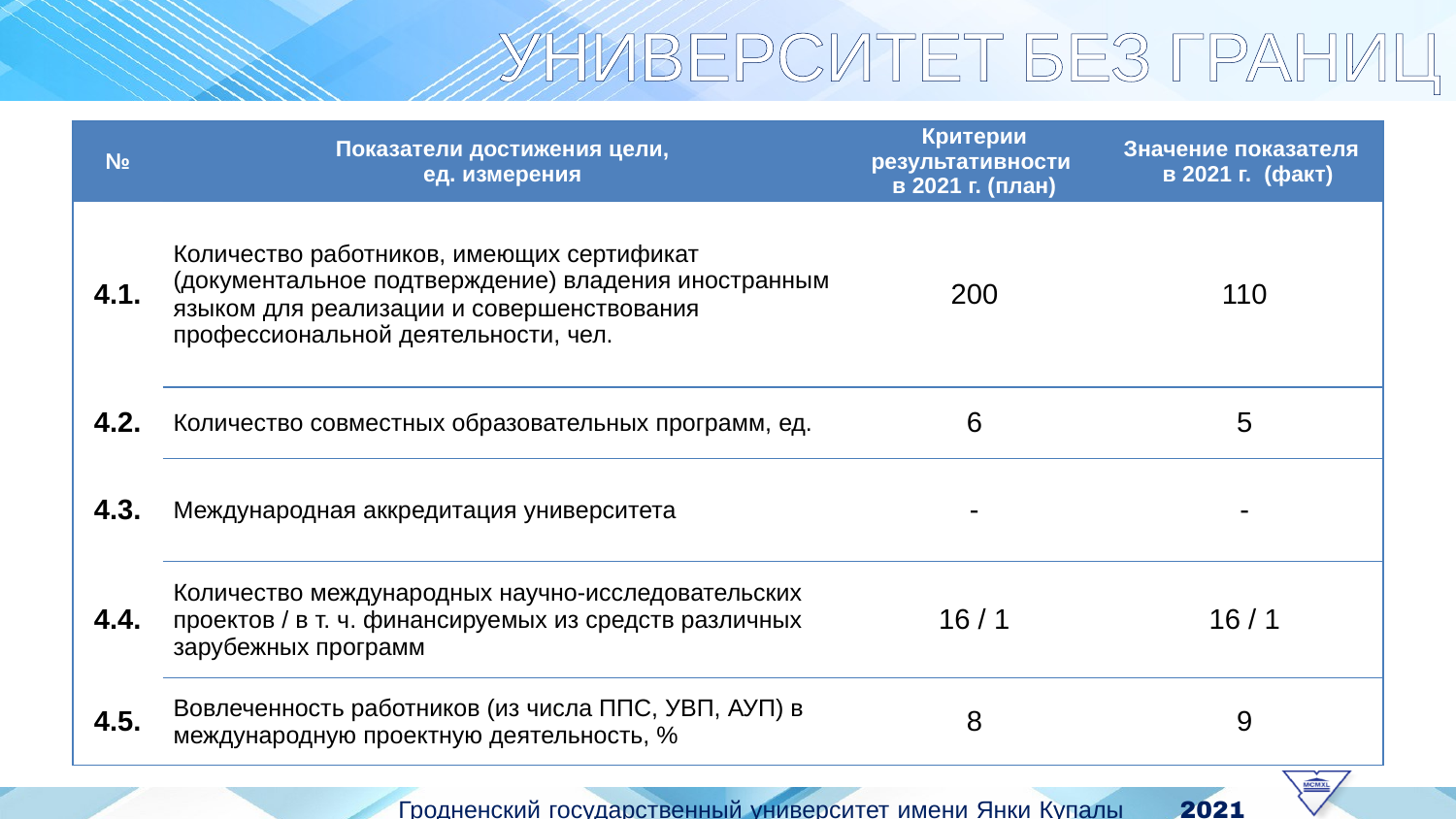

УНИВЕРСИТЕТ БЕЗ ГРАНИЦ
| № | Показатели достижения цели, ед. измерения | Критерии результативности в 2021 г. (план) | Значение показателя в 2021 г. (факт) |
| --- | --- | --- | --- |
| 4.1. | Количество работников, имеющих сертификат (документальное подтверждение) владения иностранным языком для реализации и совершенствования профессиональной деятельности, чел. | 200 | 110 |
| 4.2. | Количество совместных образовательных программ, ед. | 6 | 5 |
| 4.3. | Международная аккредитация университета | - | - |
| 4.4. | Количество международных научно-исследовательских проектов / в т. ч. финансируемых из средств различных зарубежных программ | 16 / 1 | 16 / 1 |
| 4.5. | Вовлеченность работников (из числа ППС, УВП, АУП) в международную проектную деятельность, % | 8 | 9 |